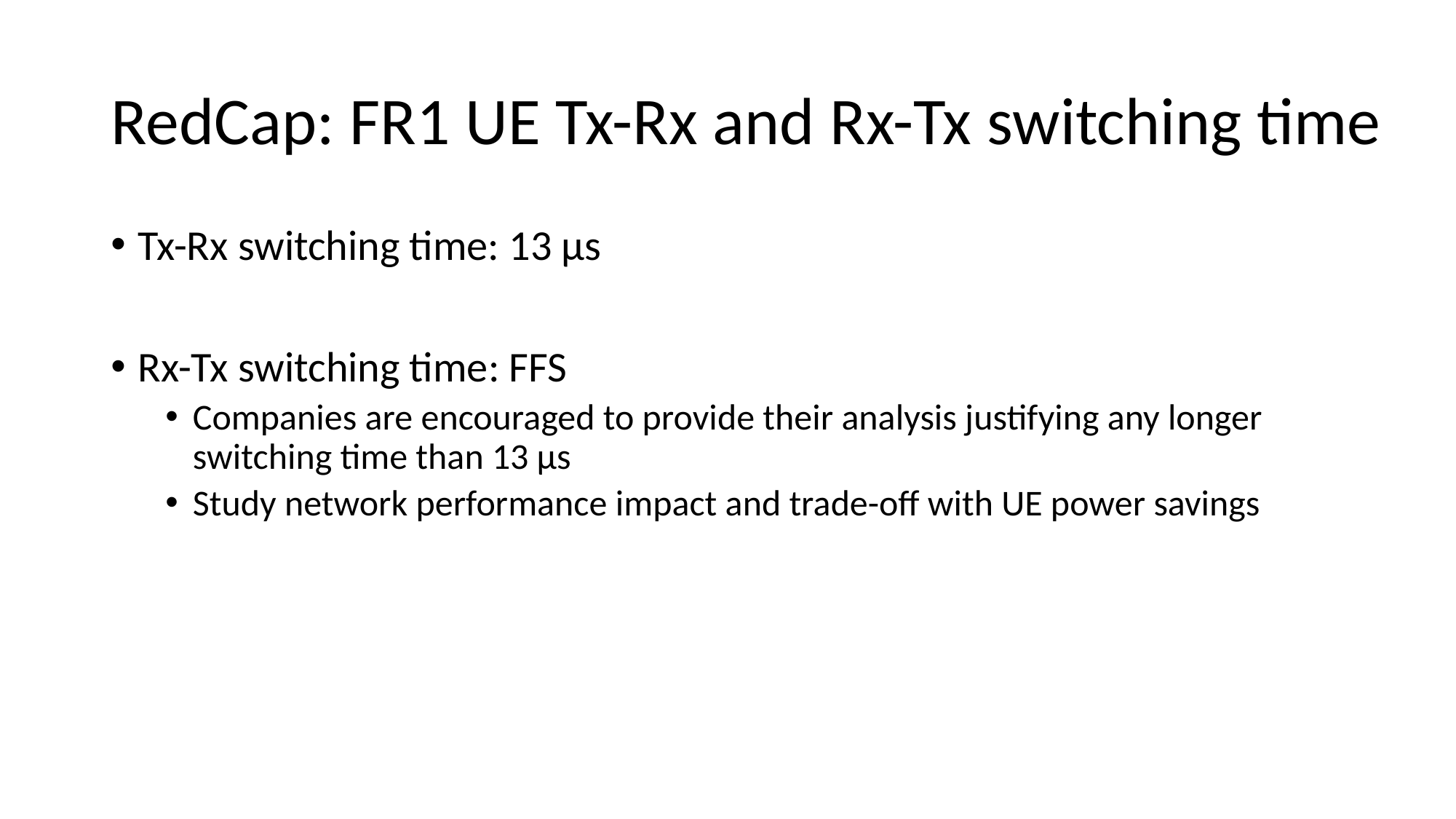

# RedCap: FR1 UE Tx-Rx and Rx-Tx switching time
Tx-Rx switching time: 13 µs

Rx-Tx switching time: FFS
Companies are encouraged to provide their analysis justifying any longer switching time than 13 µs
Study network performance impact and trade-off with UE power savings